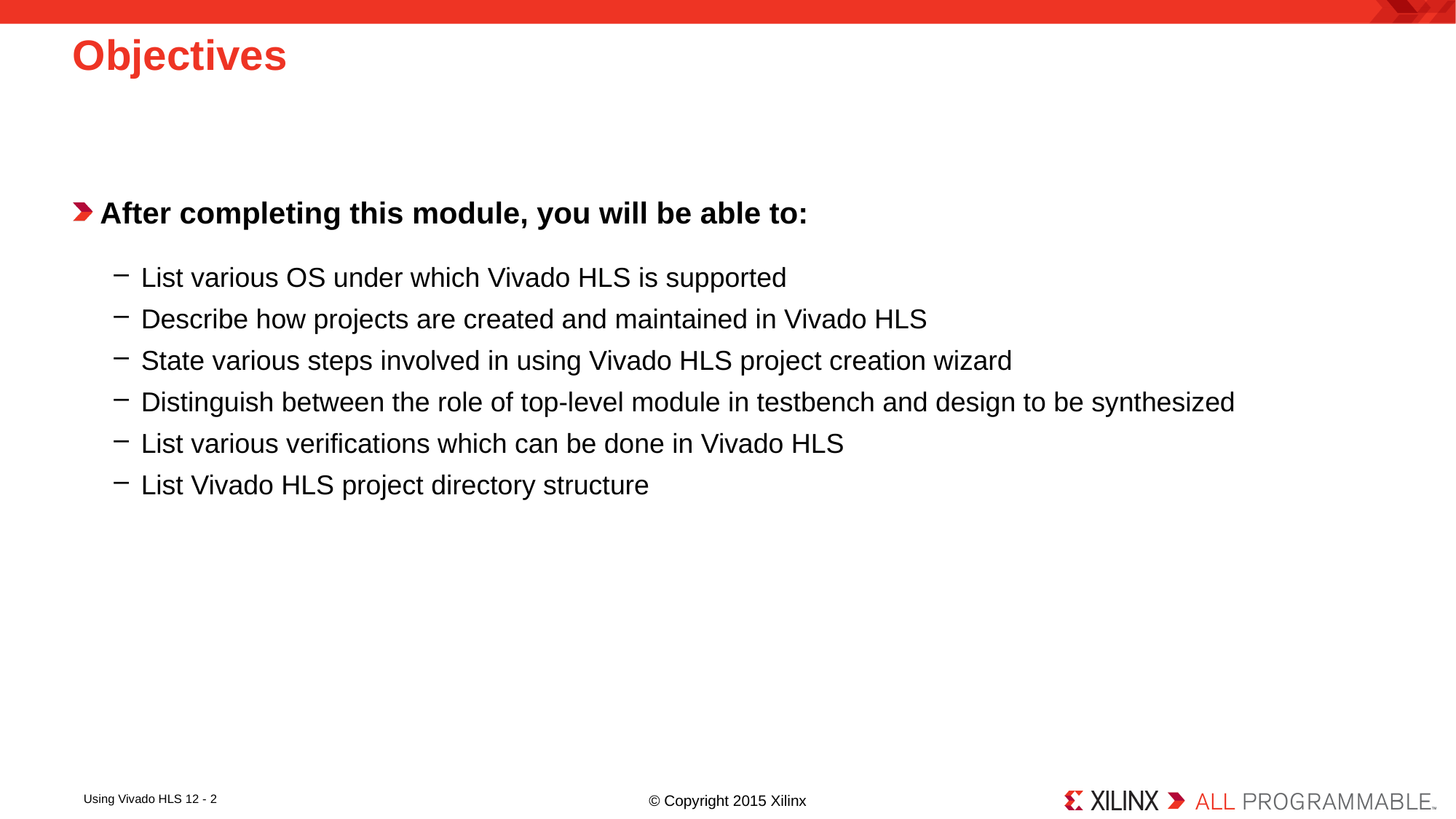

# Objectives
After completing this module, you will be able to:

List various OS under which Vivado HLS is supported
Describe how projects are created and maintained in Vivado HLS
State various steps involved in using Vivado HLS project creation wizard
Distinguish between the role of top-level module in testbench and design to be synthesized
List various verifications which can be done in Vivado HLS
List Vivado HLS project directory structure
Using Vivado HLS 12 - 2
© Copyright 2015 Xilinx